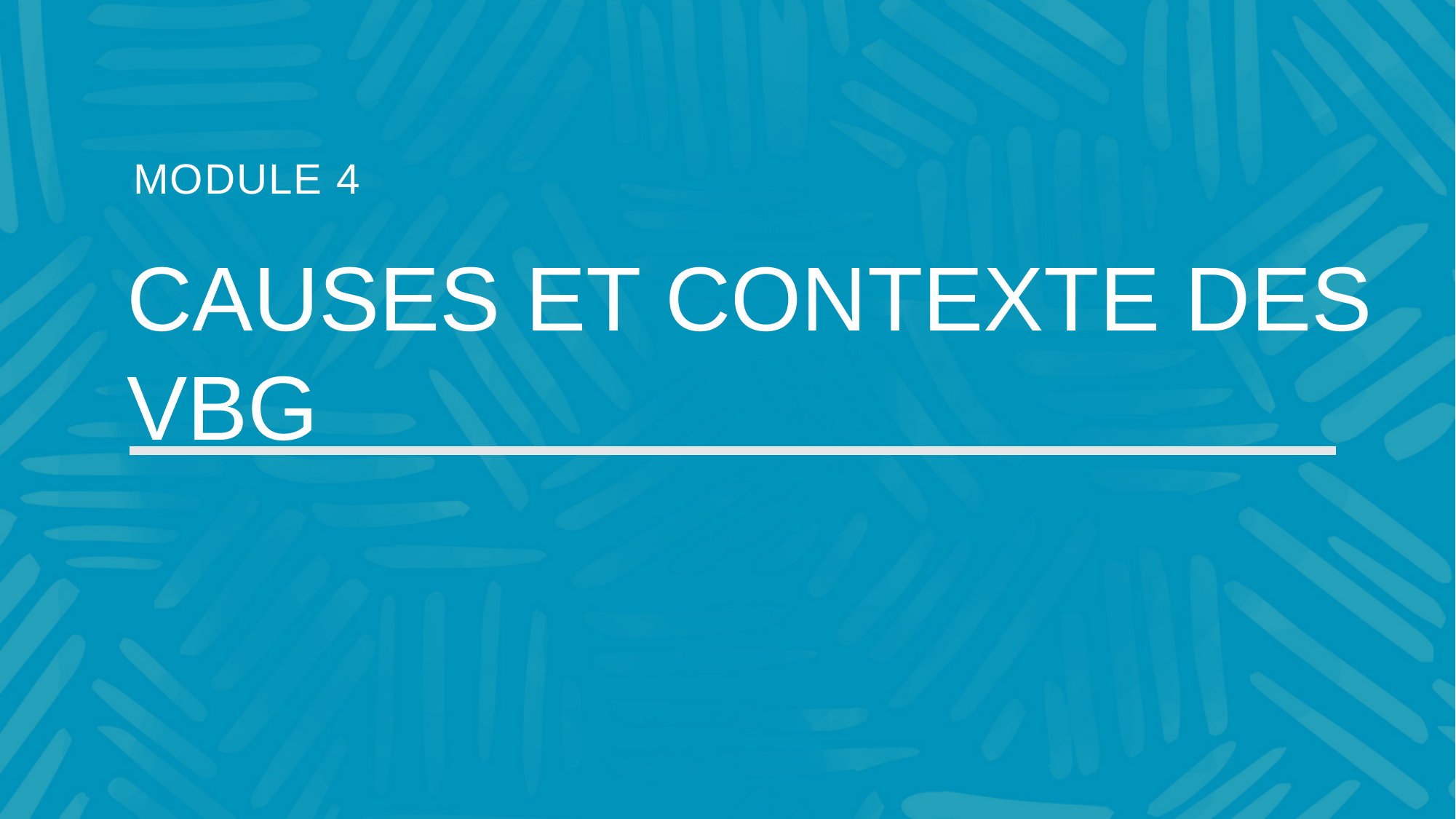

MODULE 4
# Causes et contexte des VBG